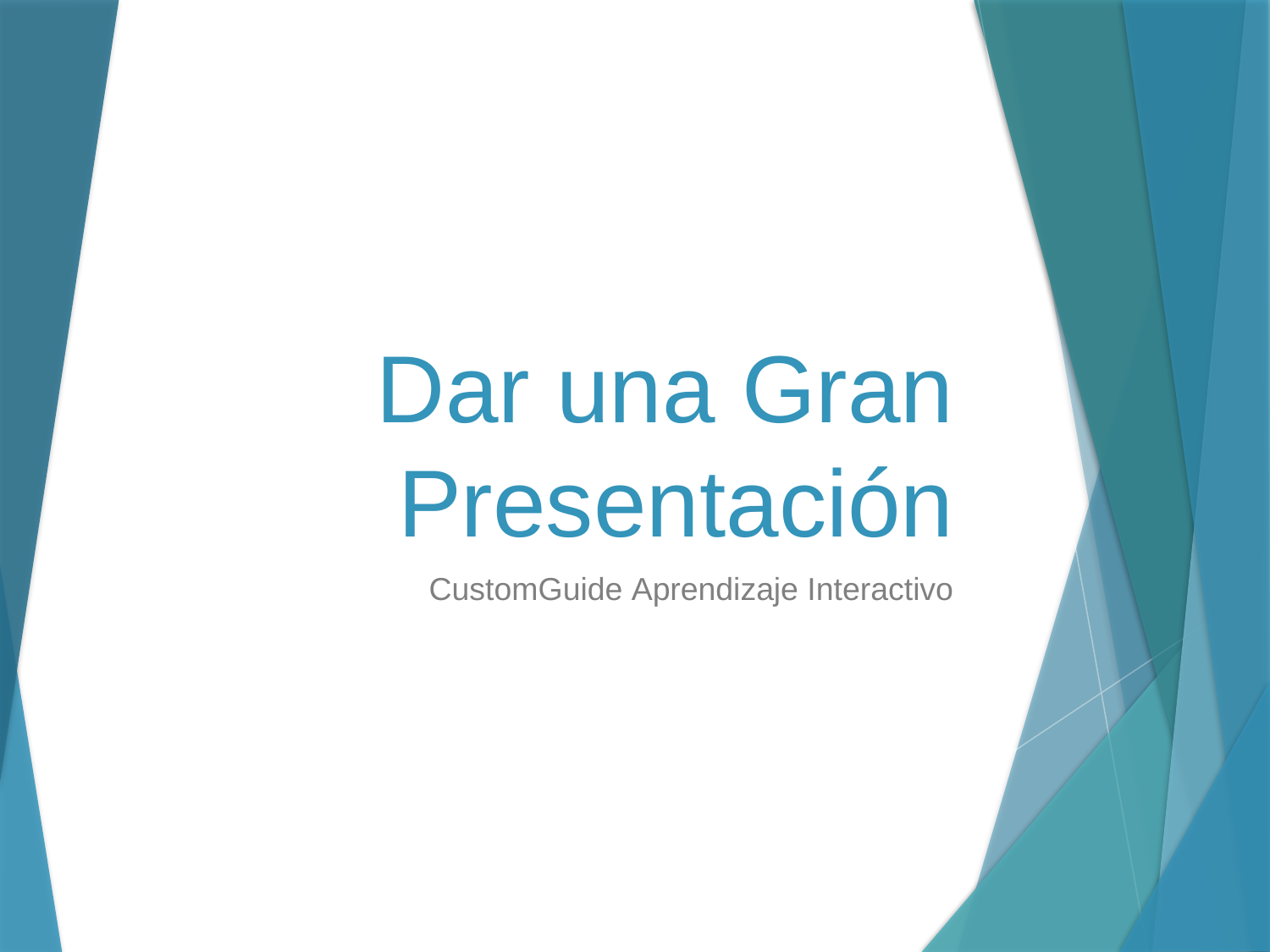

# Dar una Gran Presentación
CustomGuide Aprendizaje Interactivo